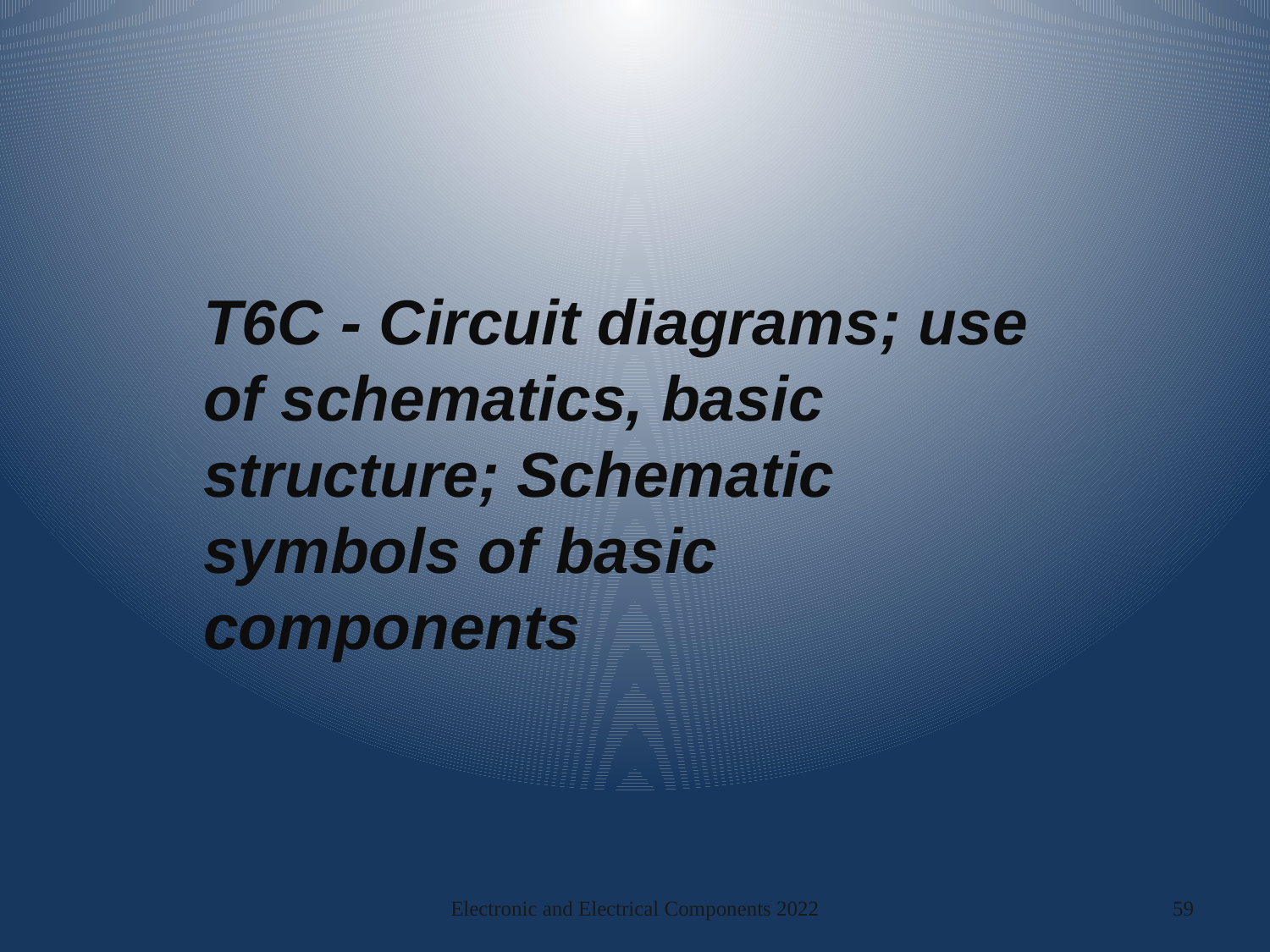

T6C - Circuit diagrams; use of schematics, basic structure; Schematic   symbols of basic components
Electronic and Electrical Components 2022
59